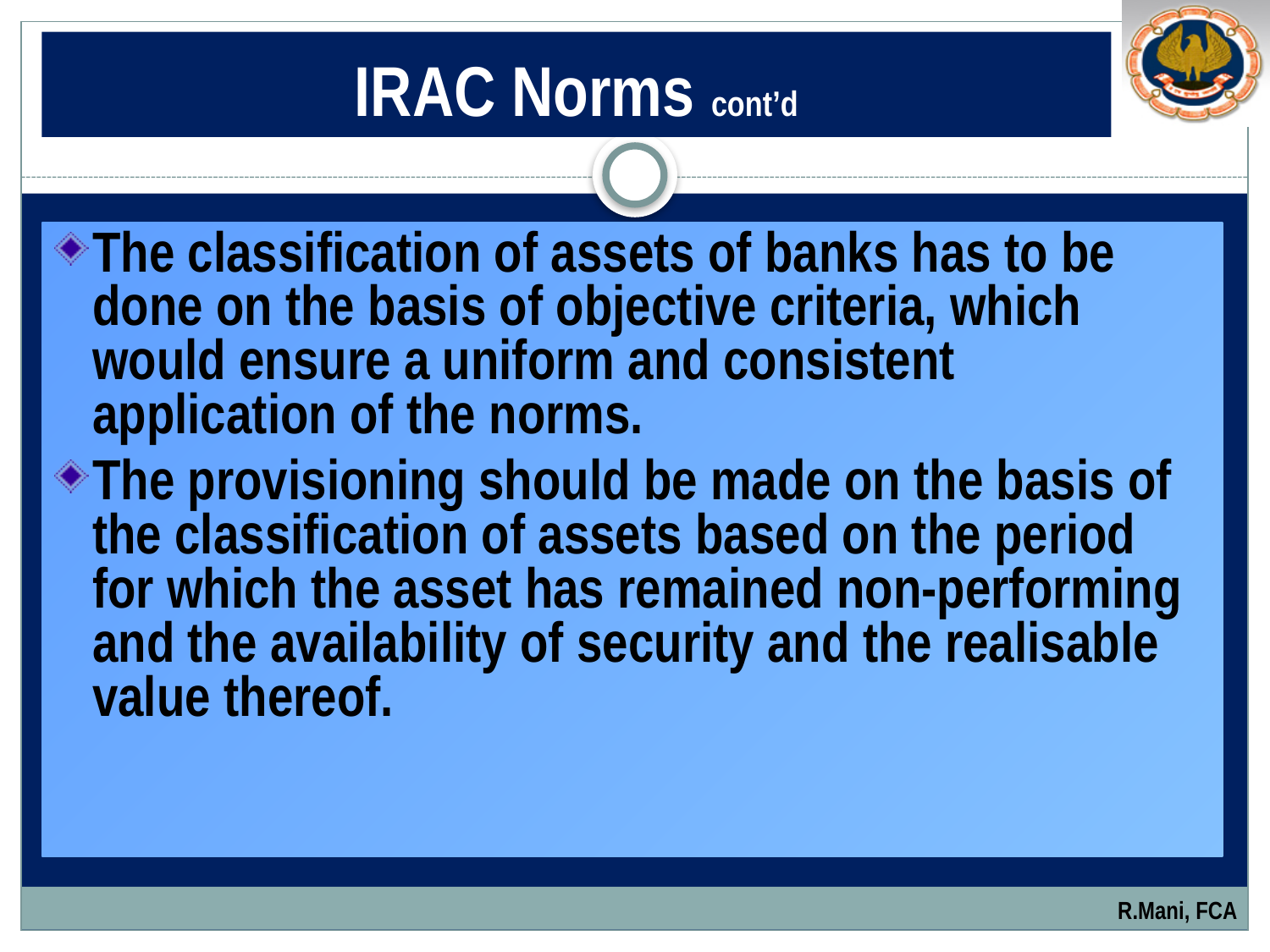

# IRAC Norms cont’d
The classification of assets of banks has to be done on the basis of objective criteria, which would ensure a uniform and consistent application of the norms.
The provisioning should be made on the basis of the classification of assets based on the period for which the asset has remained non-performing and the availability of security and the realisable value thereof.